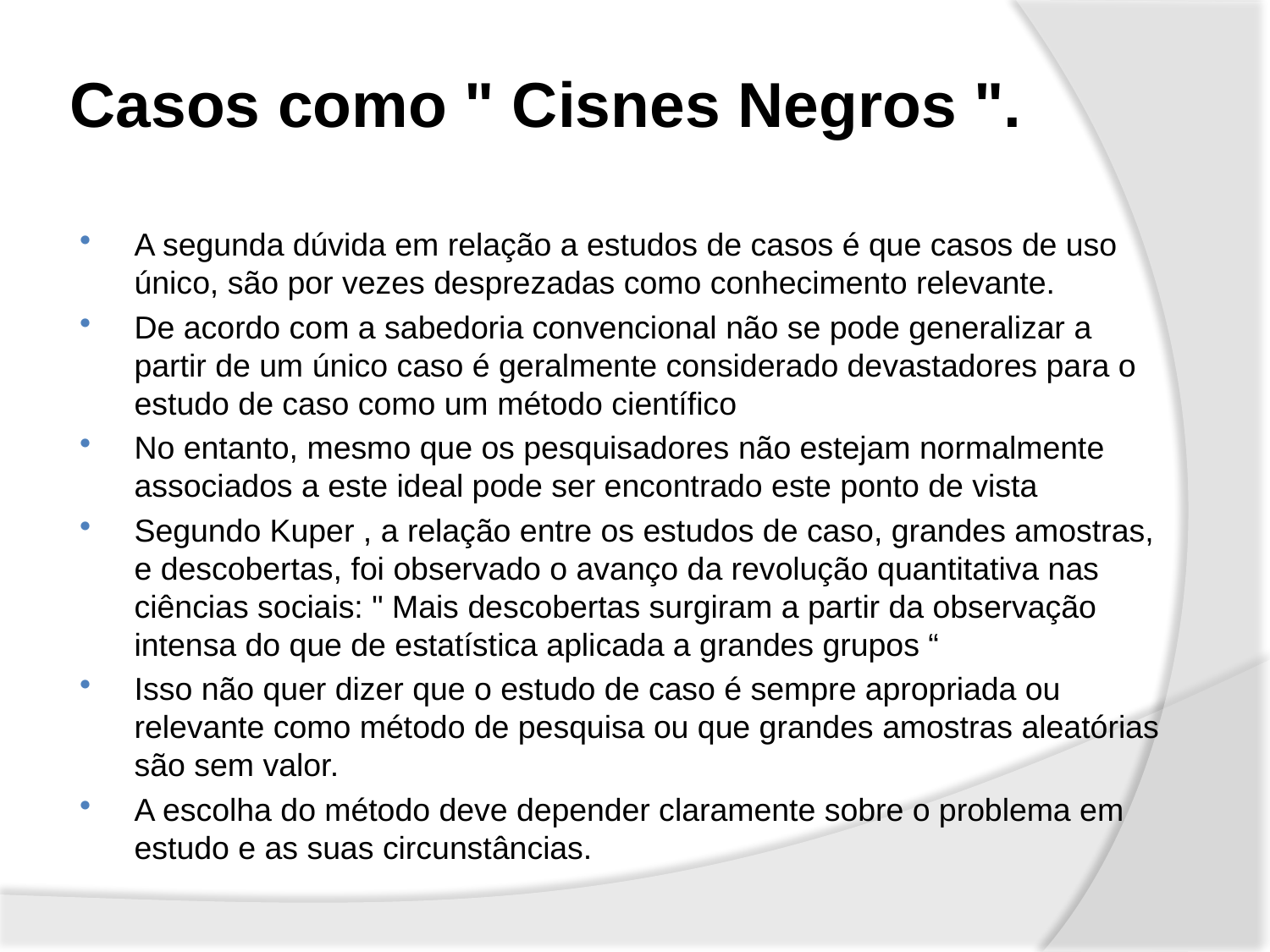

# Casos como " Cisnes Negros ".
A segunda dúvida em relação a estudos de casos é que casos de uso único, são por vezes desprezadas como conhecimento relevante.
De acordo com a sabedoria convencional não se pode generalizar a partir de um único caso é geralmente considerado devastadores para o estudo de caso como um método científico
No entanto, mesmo que os pesquisadores não estejam normalmente associados a este ideal pode ser encontrado este ponto de vista
Segundo Kuper , a relação entre os estudos de caso, grandes amostras, e descobertas, foi observado o avanço da revolução quantitativa nas ciências sociais: " Mais descobertas surgiram a partir da observação intensa do que de estatística aplicada a grandes grupos “
Isso não quer dizer que o estudo de caso é sempre apropriada ou relevante como método de pesquisa ou que grandes amostras aleatórias são sem valor.
A escolha do método deve depender claramente sobre o problema em estudo e as suas circunstâncias.